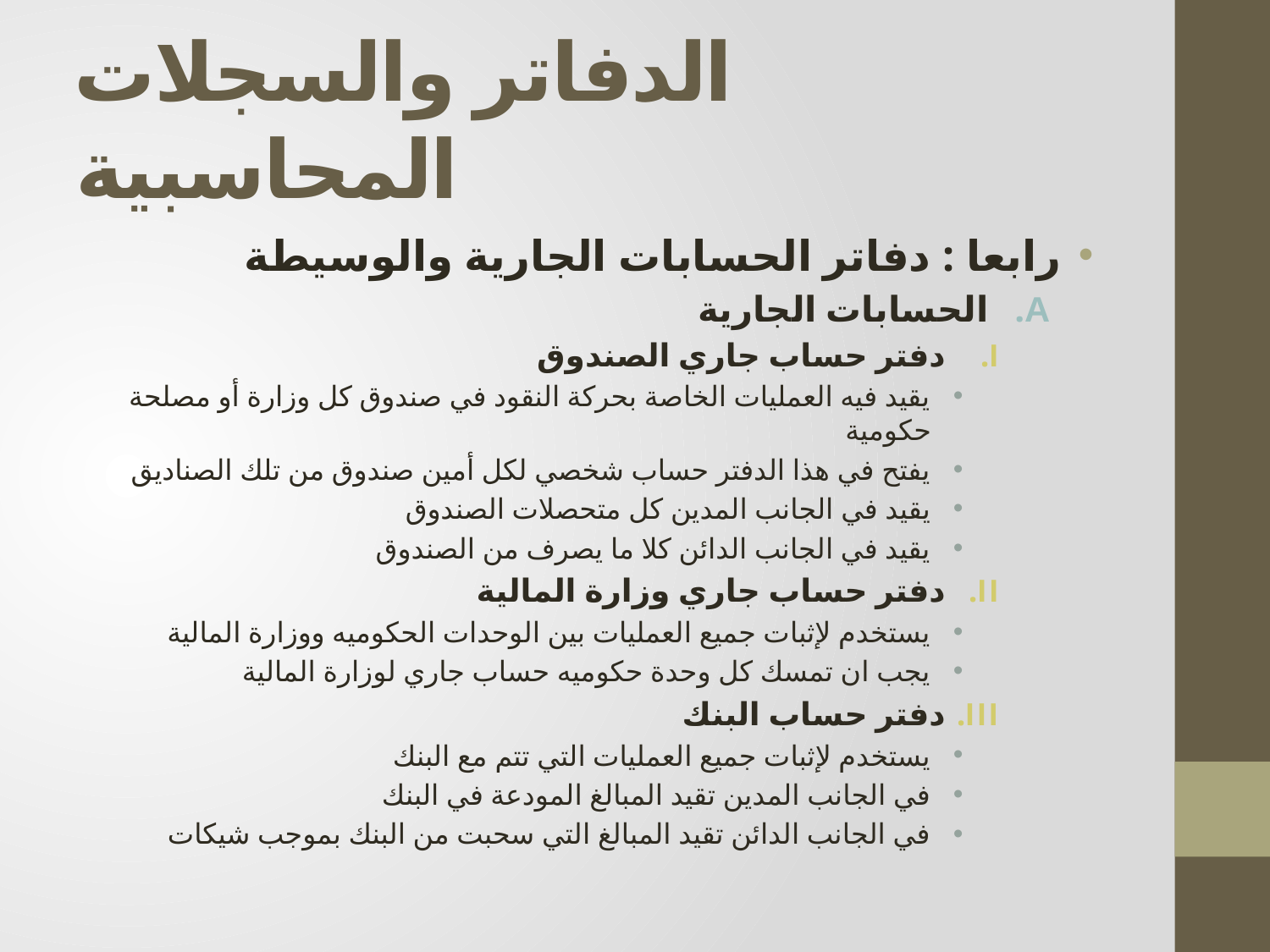

# الدفاتر والسجلات المحاسبية
رابعا : دفاتر الحسابات الجارية والوسيطة
الحسابات الجارية
دفتر حساب جاري الصندوق
يقيد فيه العمليات الخاصة بحركة النقود في صندوق كل وزارة أو مصلحة حكومية
يفتح في هذا الدفتر حساب شخصي لكل أمين صندوق من تلك الصناديق
يقيد في الجانب المدين كل متحصلات الصندوق
يقيد في الجانب الدائن كلا ما يصرف من الصندوق
دفتر حساب جاري وزارة المالية
يستخدم لإثبات جميع العمليات بين الوحدات الحكوميه ووزارة المالية
يجب ان تمسك كل وحدة حكوميه حساب جاري لوزارة المالية
دفتر حساب البنك
يستخدم لإثبات جميع العمليات التي تتم مع البنك
في الجانب المدين تقيد المبالغ المودعة في البنك
في الجانب الدائن تقيد المبالغ التي سحبت من البنك بموجب شيكات